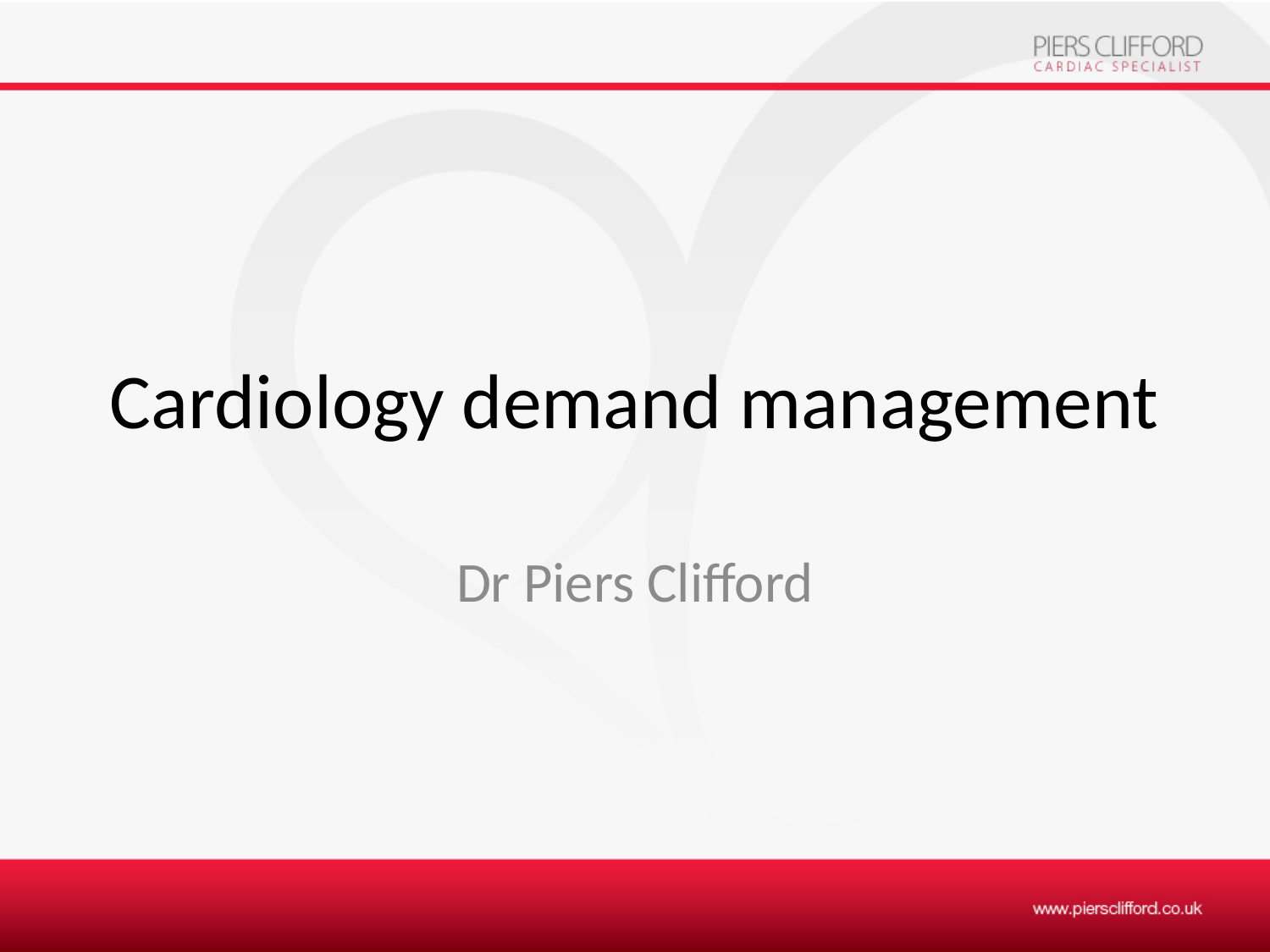

# Cardiology demand management
Dr Piers Clifford